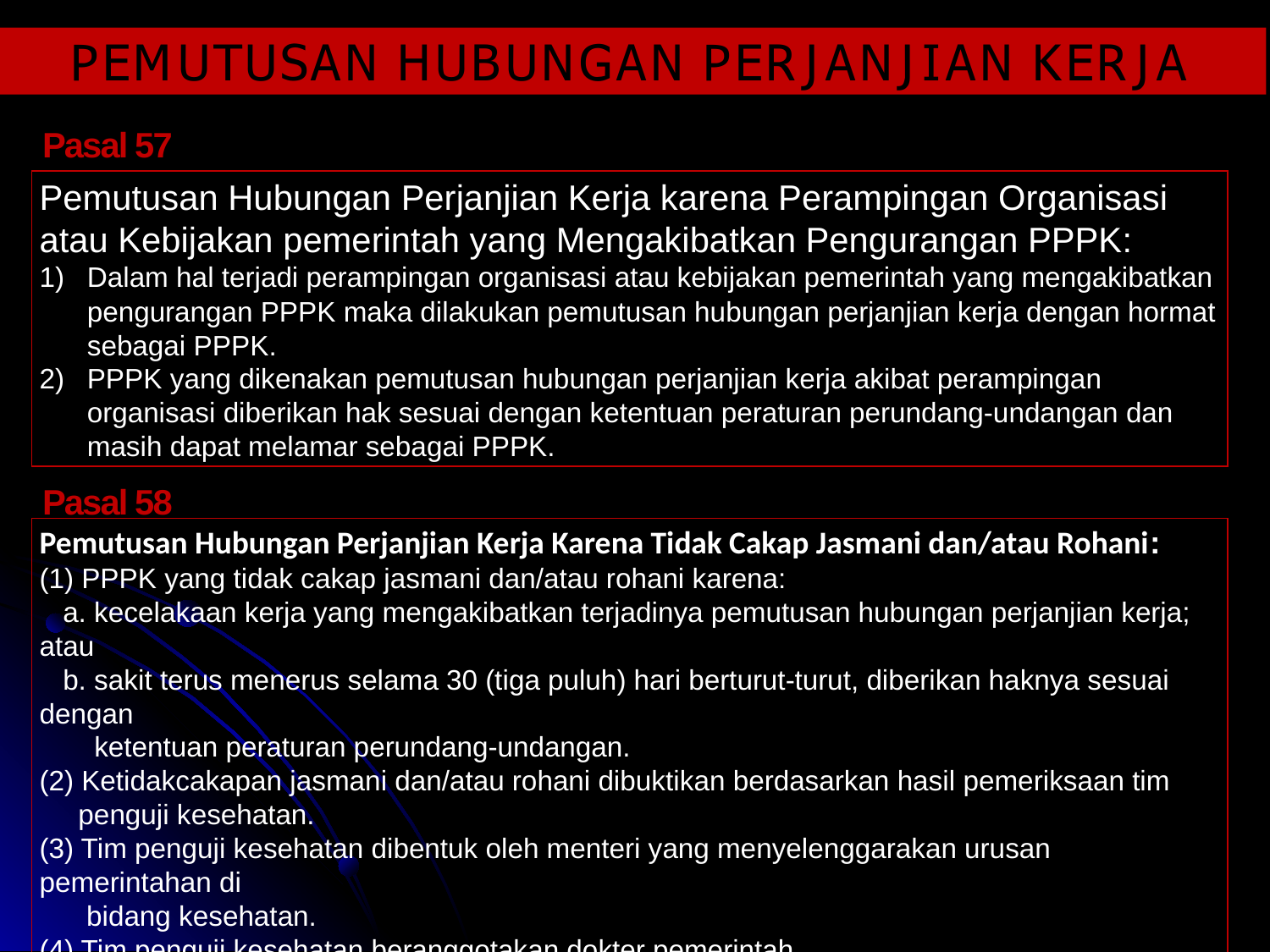

PEMUTUSAN HUBUNGAN PERJANJIAN KERJA
Pasal 57
Pemutusan Hubungan Perjanjian Kerja karena Perampingan Organisasi atau Kebijakan pemerintah yang Mengakibatkan Pengurangan PPPK:
Dalam hal terjadi perampingan organisasi atau kebijakan pemerintah yang mengakibatkan pengurangan PPPK maka dilakukan pemutusan hubungan perjanjian kerja dengan hormat sebagai PPPK.
PPPK yang dikenakan pemutusan hubungan perjanjian kerja akibat perampingan organisasi diberikan hak sesuai dengan ketentuan peraturan perundang-undangan dan masih dapat melamar sebagai PPPK.
Pasal 58
Pemutusan Hubungan Perjanjian Kerja Karena Tidak Cakap Jasmani dan/atau Rohani:
(1) PPPK yang tidak cakap jasmani dan/atau rohani karena:
   a. kecelakaan kerja yang mengakibatkan terjadinya pemutusan hubungan perjanjian kerja; atau
   b. sakit terus menerus selama 30 (tiga puluh) hari berturut-turut, diberikan haknya sesuai dengan
       ketentuan peraturan perundang-undangan.
(2) Ketidakcakapan jasmani dan/atau rohani dibuktikan berdasarkan hasil pemeriksaan tim penguji kesehatan.
(3) Tim penguji kesehatan dibentuk oleh menteri yang menyelenggarakan urusan pemerintahan di
      bidang kesehatan.
(4) Tim penguji kesehatan beranggotakan dokter pemerintah.
(5) PPPK yang diputus hubungan perjanjian kerjanya dengan hormat mendapat hak sesuai
      dengan ketentuan peraturan perundang-undangan.